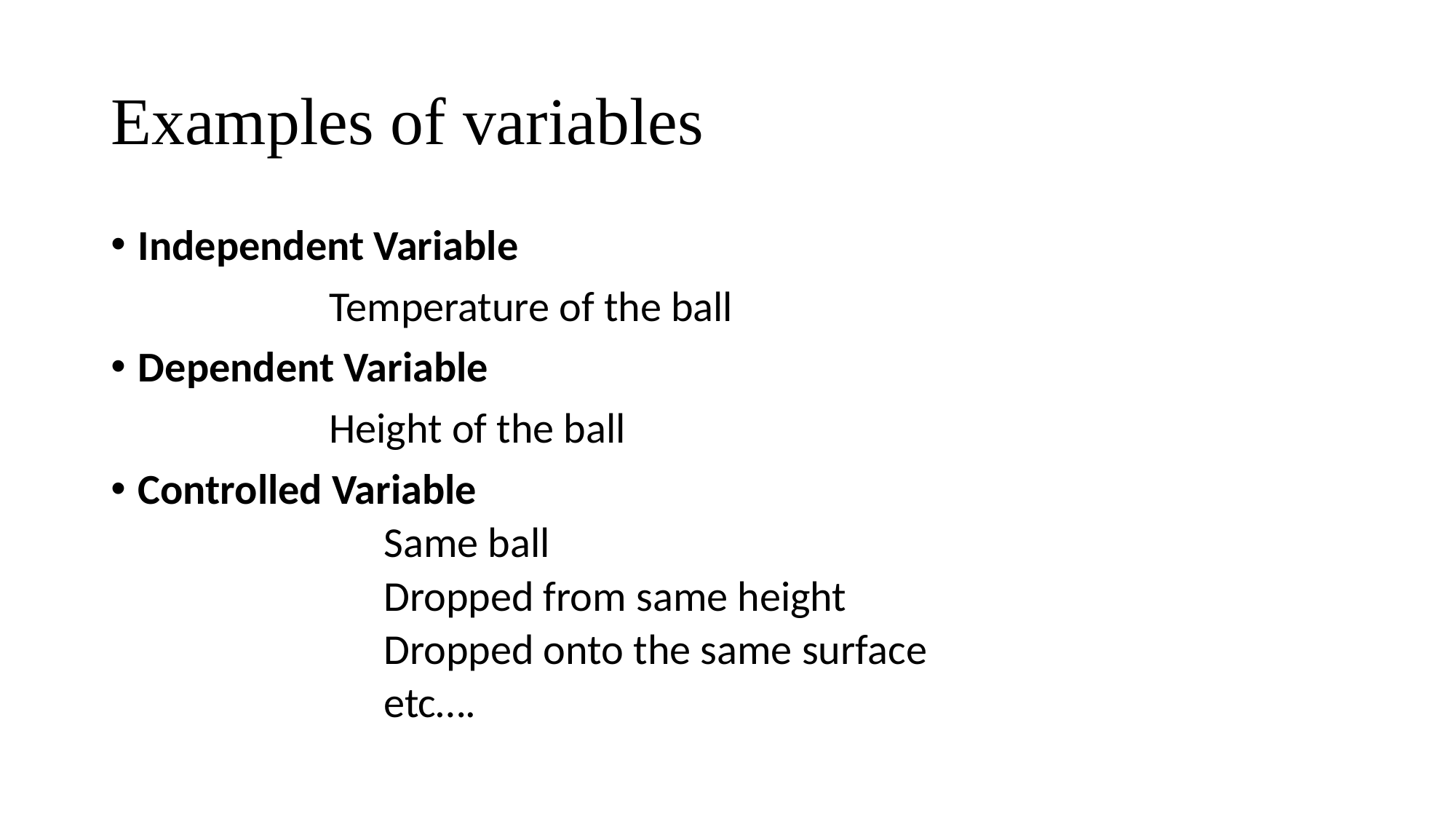

# Examples of variables
Independent Variable
		Temperature of the ball
Dependent Variable
		Height of the ball
Controlled Variable
	Same ball
	Dropped from same height
	Dropped onto the same surface
	etc….